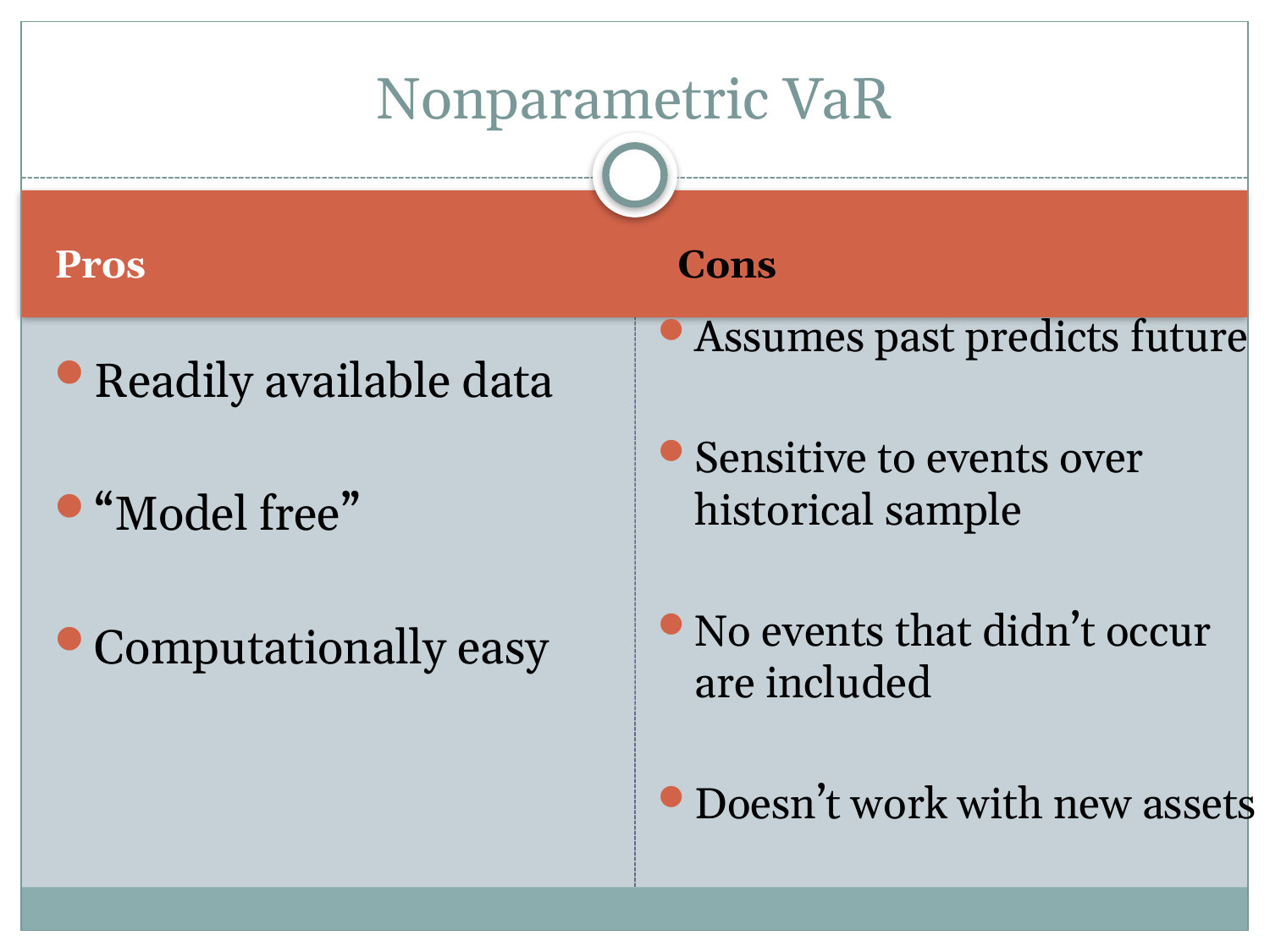

# Nonparametric VaR
Pros
Cons
Assumes past predicts future

Sensitive to events over historical sample

No events that didn’t occur are included

Doesn’t work with new assets
Readily available data

“Model free”

Computationally easy